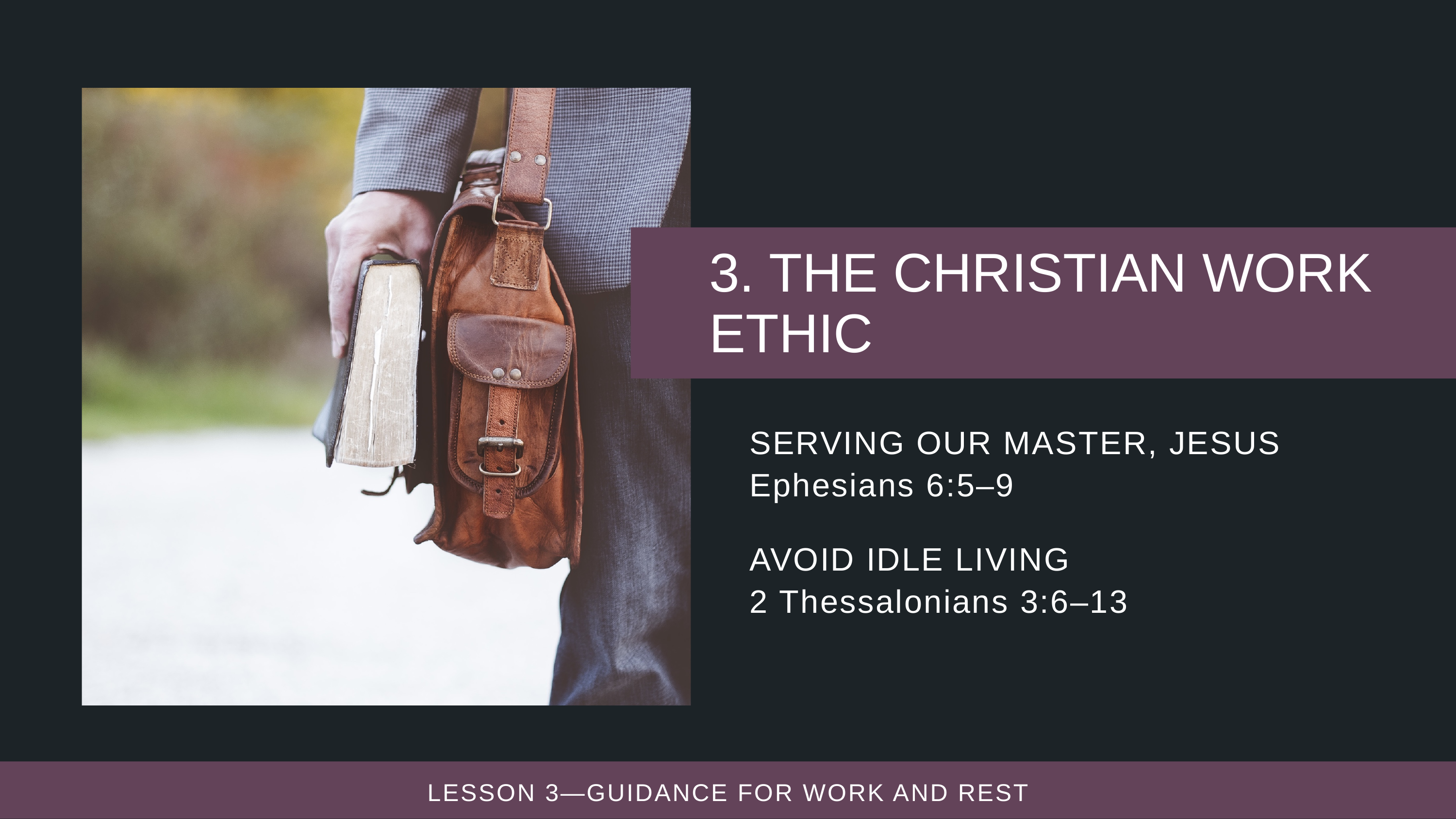

SERVING OUR MASTER, JESUS
Ephesians 6:5–9

AVOID IDLE LIVING
2 Thessalonians 3:6–13